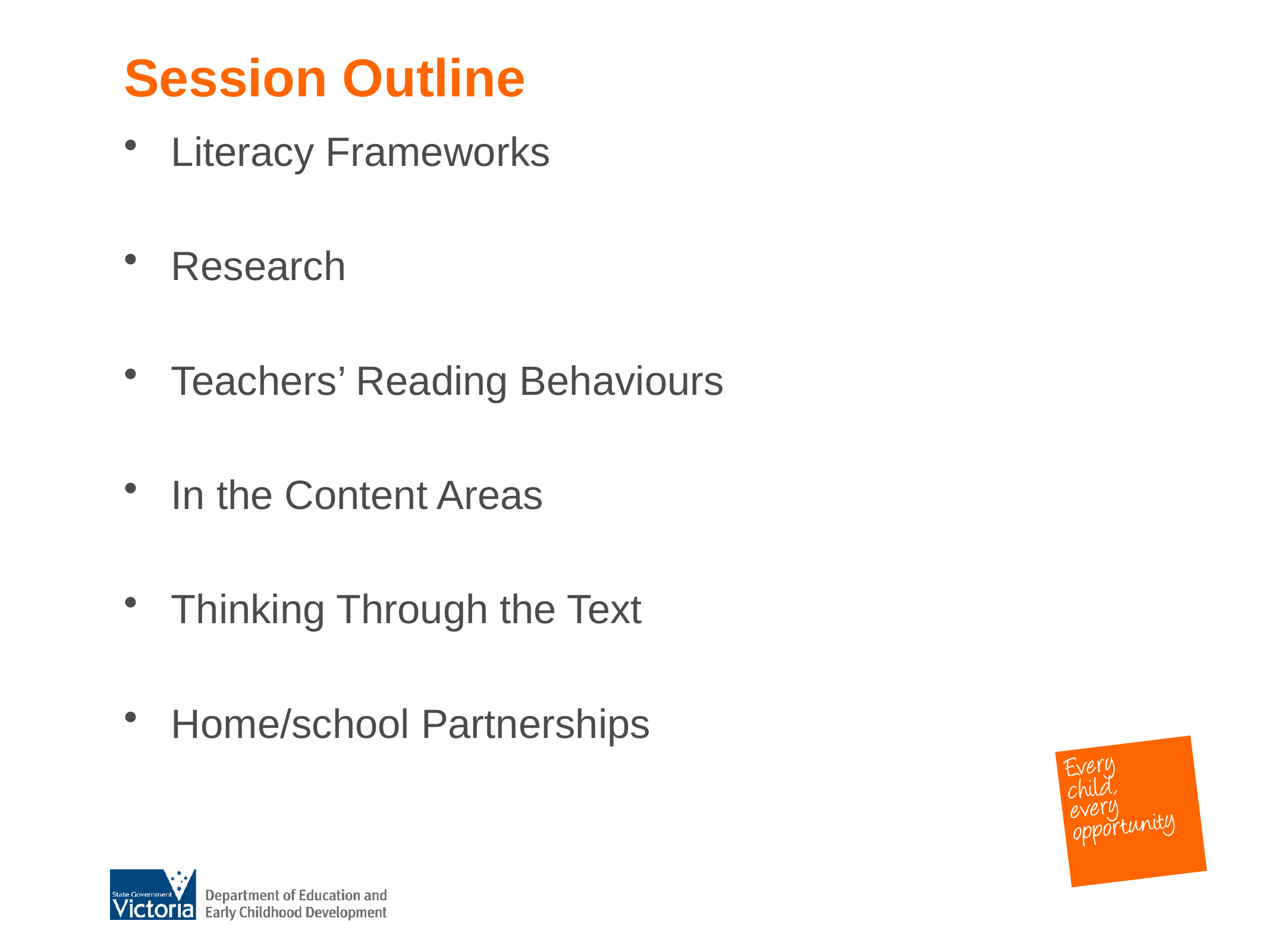

# Session Outline
Literacy Frameworks

Research

Teachers’ Reading Behaviours

In the Content Areas

Thinking Through the Text

Home/school Partnerships